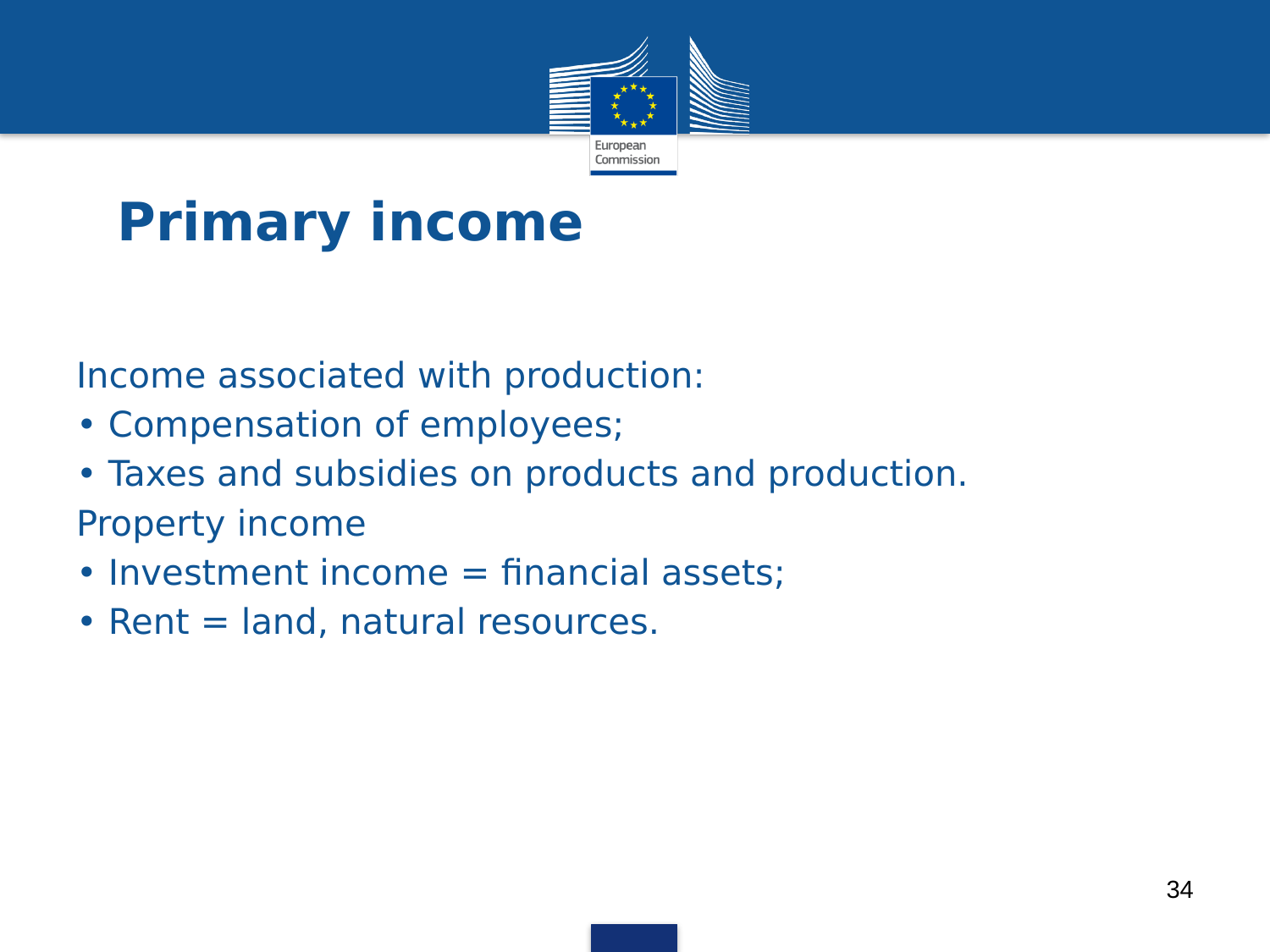

# Primary income
Income associated with production:
• Compensation of employees;
• Taxes and subsidies on products and production.
Property income
• Investment income = financial assets;
• Rent = land, natural resources.
34